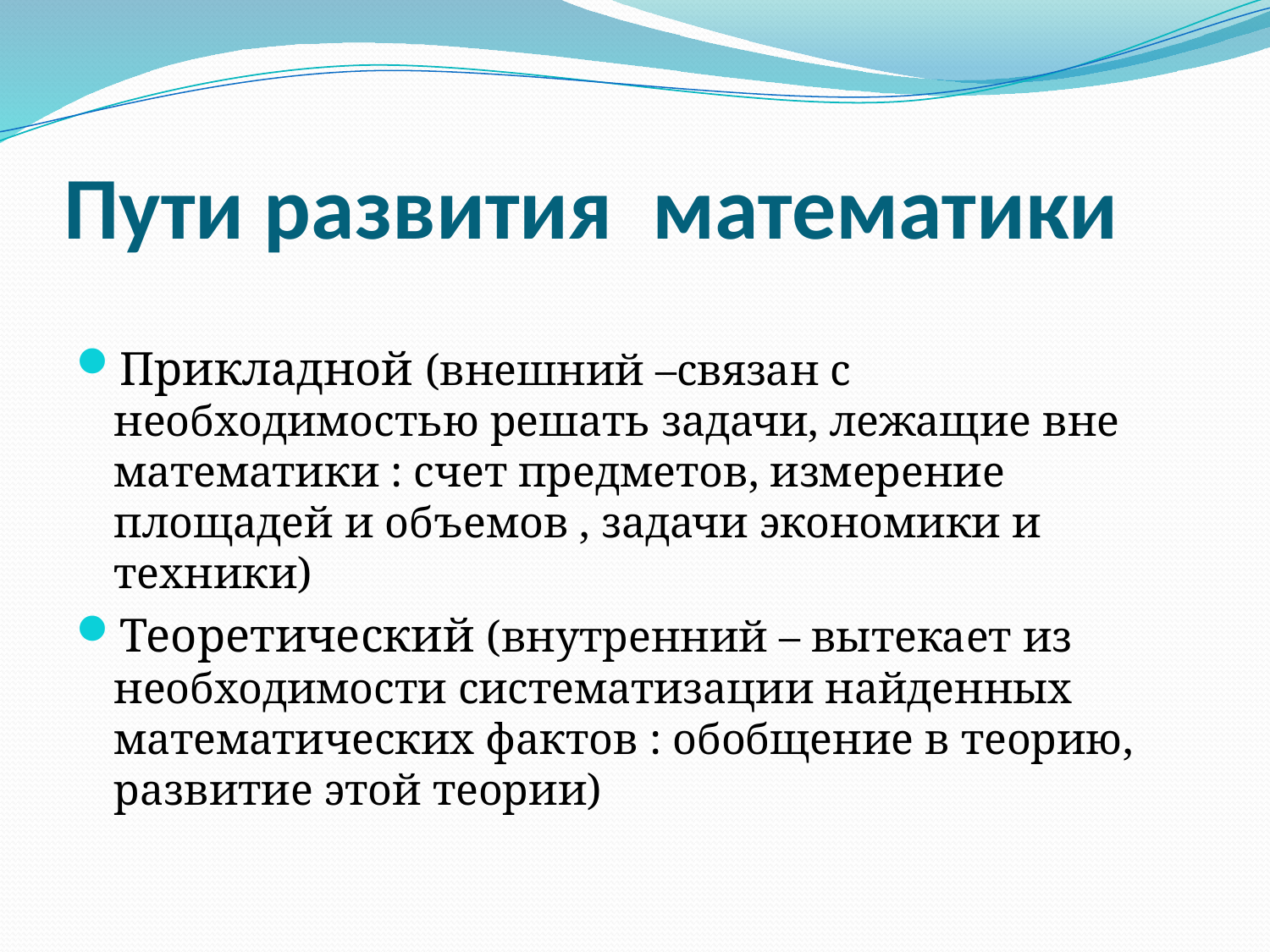

# Пути развития  математики

Прикладной (внешний –связан с необходимостью решать задачи, лежащие вне математики : счет предметов, измерение площадей и объемов , задачи экономики и техники)
Теоретический (внутренний – вытекает из необходимости систематизации найденных математических фактов : обобщение в теорию, развитие этой теории)